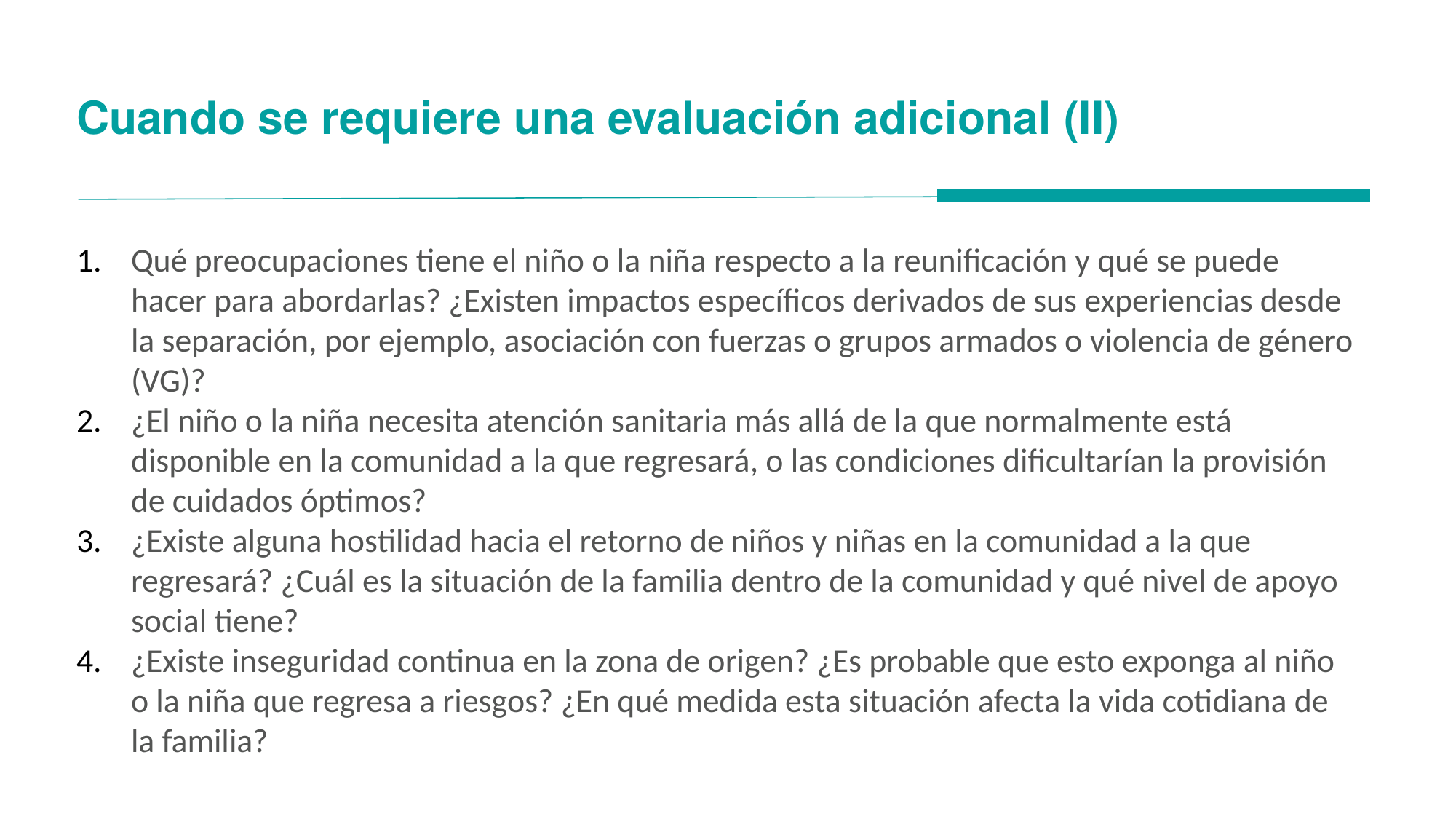

Cuando se requiere una evaluación adicional (II)

Qué preocupaciones tiene el niño o la niña respecto a la reunificación y qué se puede hacer para abordarlas? ¿Existen impactos específicos derivados de sus experiencias desde la separación, por ejemplo, asociación con fuerzas o grupos armados o violencia de género (VG)?
¿El niño o la niña necesita atención sanitaria más allá de la que normalmente está disponible en la comunidad a la que regresará, o las condiciones dificultarían la provisión de cuidados óptimos?
¿Existe alguna hostilidad hacia el retorno de niños y niñas en la comunidad a la que regresará? ¿Cuál es la situación de la familia dentro de la comunidad y qué nivel de apoyo social tiene?
¿Existe inseguridad continua en la zona de origen? ¿Es probable que esto exponga al niño o la niña que regresa a riesgos? ¿En qué medida esta situación afecta la vida cotidiana de la familia?